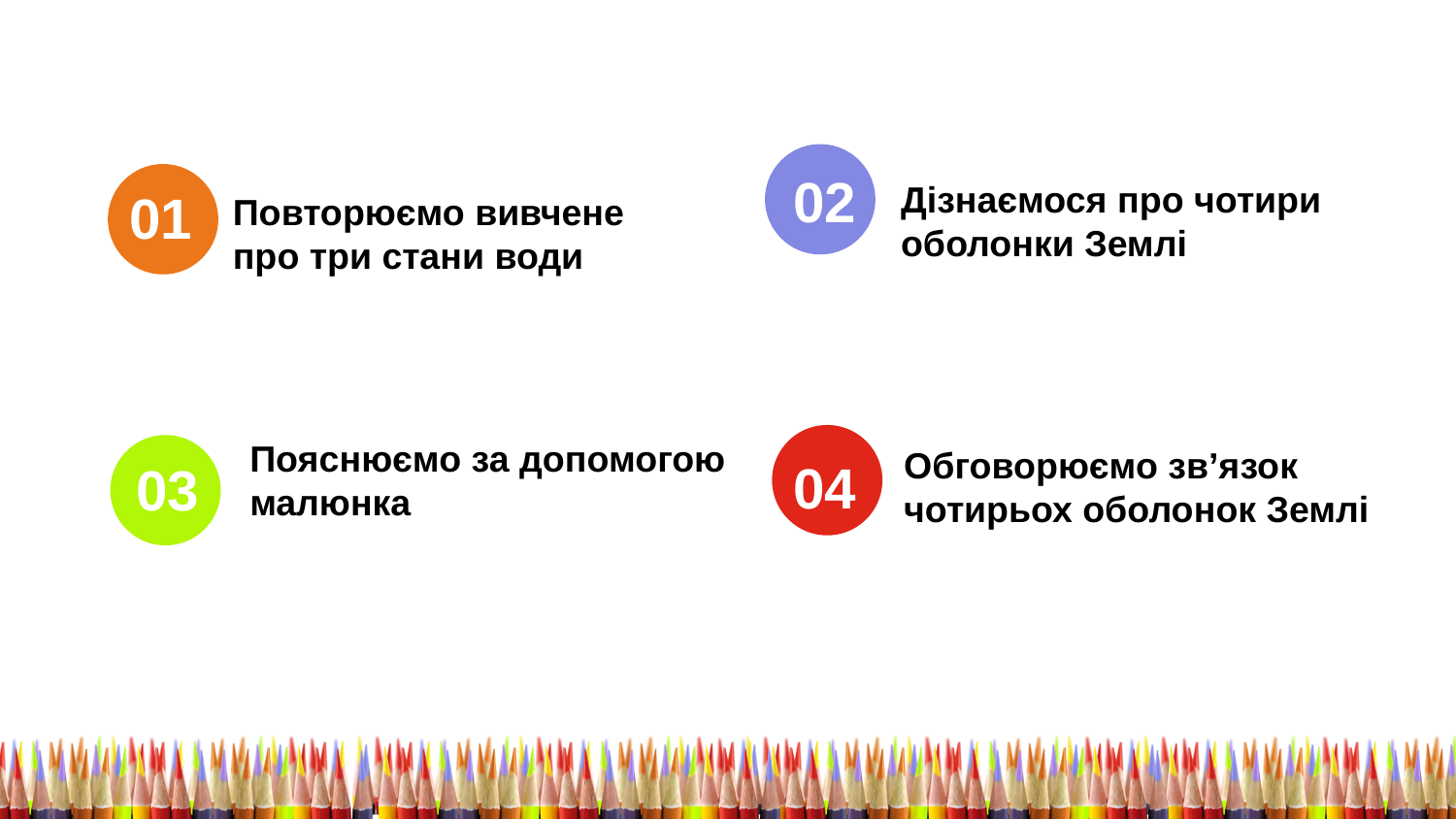

02
Дізнаємося про чотири
оболонки Землі
01
Повторюємо вивчене
про три стани води

Пояснюємо за допомогою малюнка

Обговорюємо зв’язок
чотирьох оболонок Землі
04
03